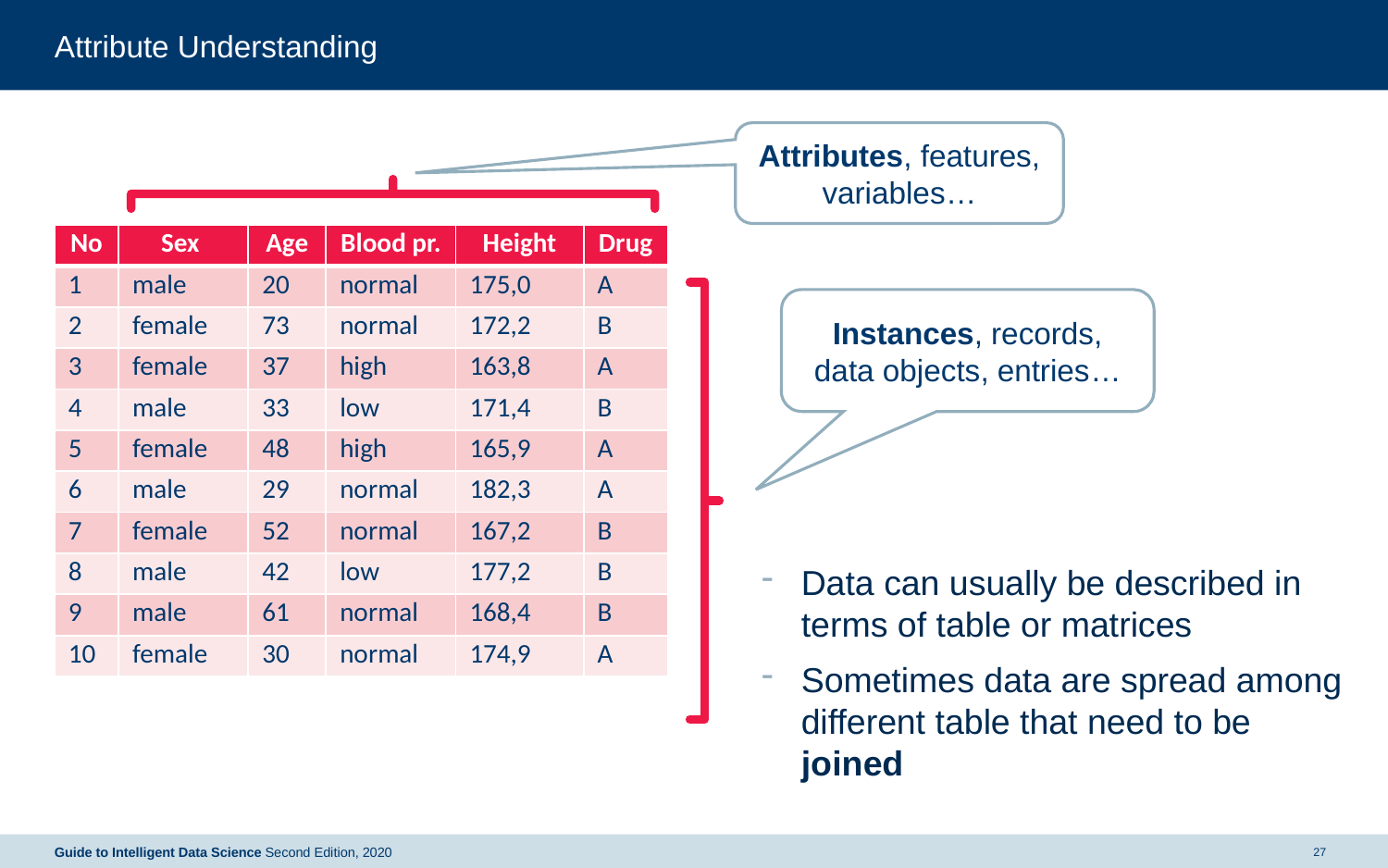

# Attribute Understanding
Attributes, features, variables…
| No | Sex | Age | Blood pr. | Height | Drug |
| --- | --- | --- | --- | --- | --- |
| 1 | male | 20 | normal | 175,0 | A |
| 2 | female | 73 | normal | 172,2 | B |
| 3 | female | 37 | high | 163,8 | A |
| 4 | male | 33 | low | 171,4 | B |
| 5 | female | 48 | high | 165,9 | A |
| 6 | male | 29 | normal | 182,3 | A |
| 7 | female | 52 | normal | 167,2 | B |
| 8 | male | 42 | low | 177,2 | B |
| 9 | male | 61 | normal | 168,4 | B |
| 10 | female | 30 | normal | 174,9 | A |

Instances, records, data objects, entries…
Data can usually be described in terms of table or matrices
Sometimes data are spread among different table that need to be joined
Guide to Intelligent Data Science Second Edition, 2020
27